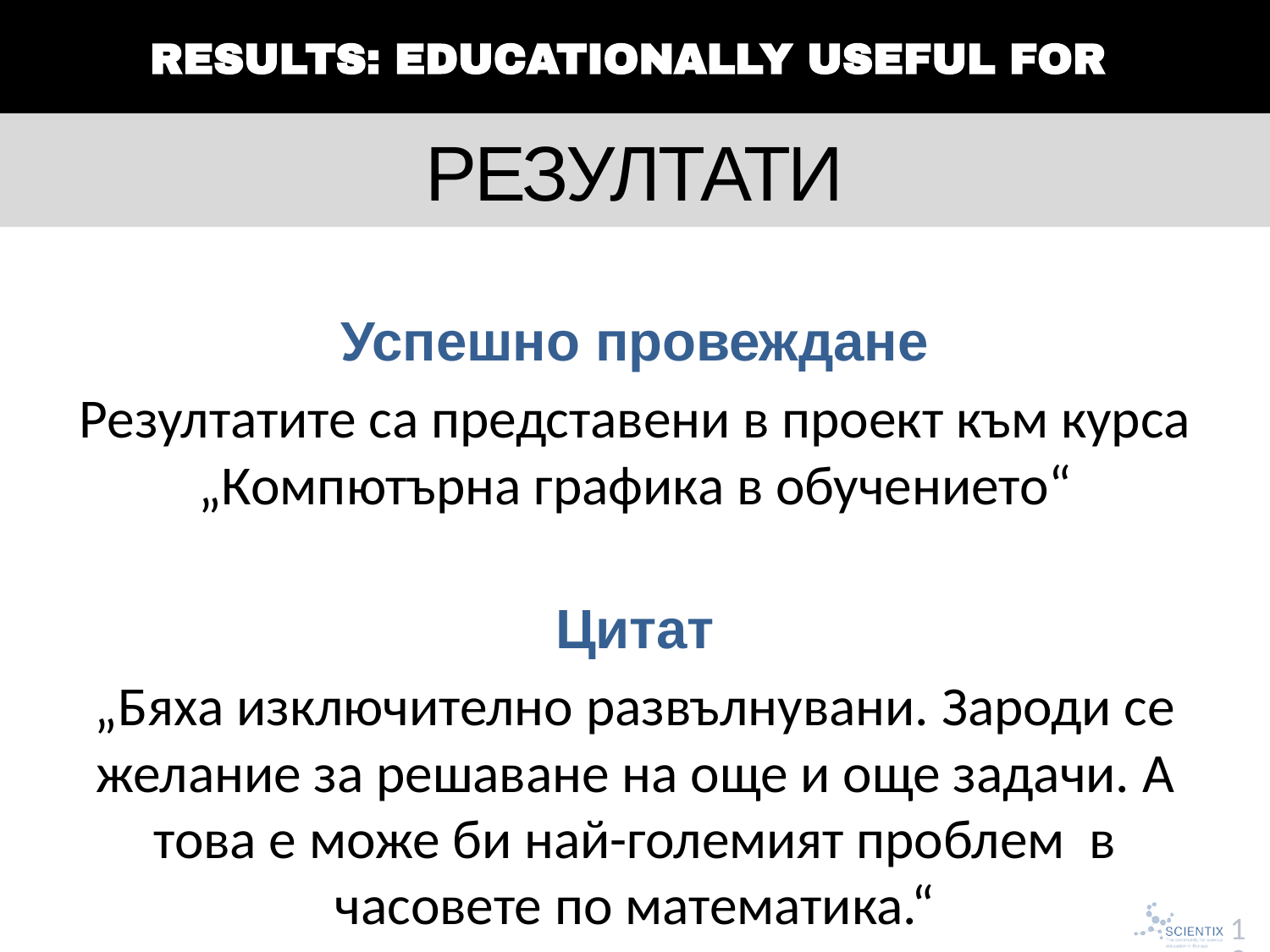

ResultS: educationally useful for
# Резултати
Успешно провеждане
Резултатите са представени в проект към курса „Компютърна графика в обучението“
Цитат
„Бяха изключително развълнувани. Зароди се желание за решаване на още и още задачи. А това е може би най-големият проблем  в часовете по математика.“

19